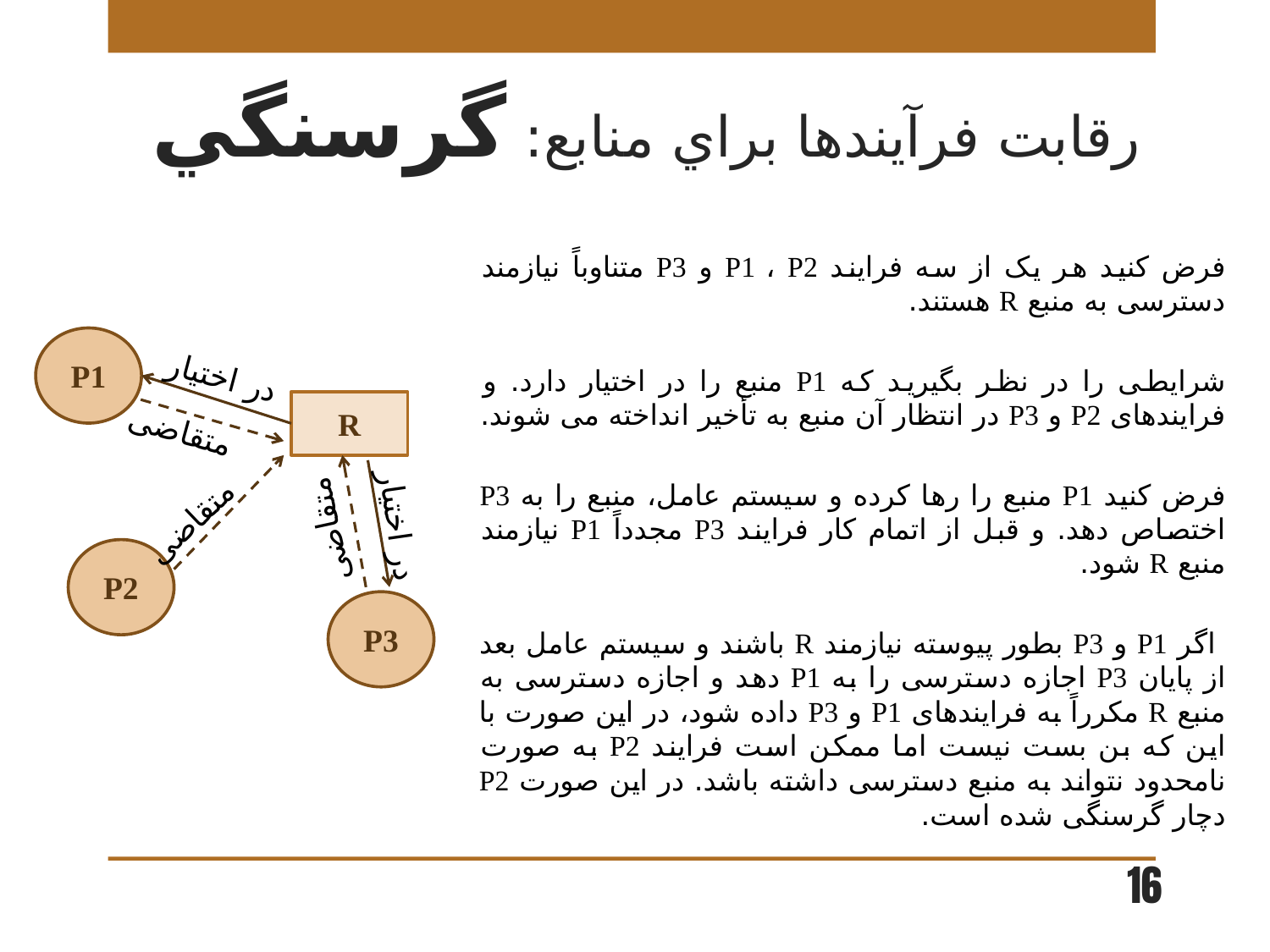

# رقابت فرآيندها براي منابع: گرسنگي
فرض کنید هر یک از سه فرایند P1 ، P2 و P3 متناوباً نیازمند دسترسی به منبع R هستند.

شرایطی را در نظر بگیرید که P1 منبع را در اختیار دارد. و فرایندهای P2 و P3 در انتظار آن منبع به تأخیر انداخته می شوند.

فرض کنید P1 منبع را رها کرده و سیستم عامل، منبع را به P3 اختصاص دهد. و قبل از اتمام کار فرایند P3 مجدداً P1 نیازمند منبع R شود.

 اگر P1 و P3 بطور پیوسته نیازمند R باشند و سیستم عامل بعد از پایان P3 اجازه دسترسی را به P1 دهد و اجازه دسترسی به منبع R مکرراً به فرایندهای P1 و P3 داده شود، در این صورت با این که بن بست نیست اما ممکن است فرایند P2 به صورت نامحدود نتواند به منبع دسترسی داشته باشد. در این صورت P2 دچار گرسنگی شده است.
P1
در اختیار
R
متقاضی
متقاضی
در اختیار
متقاضی
P2
P3
16